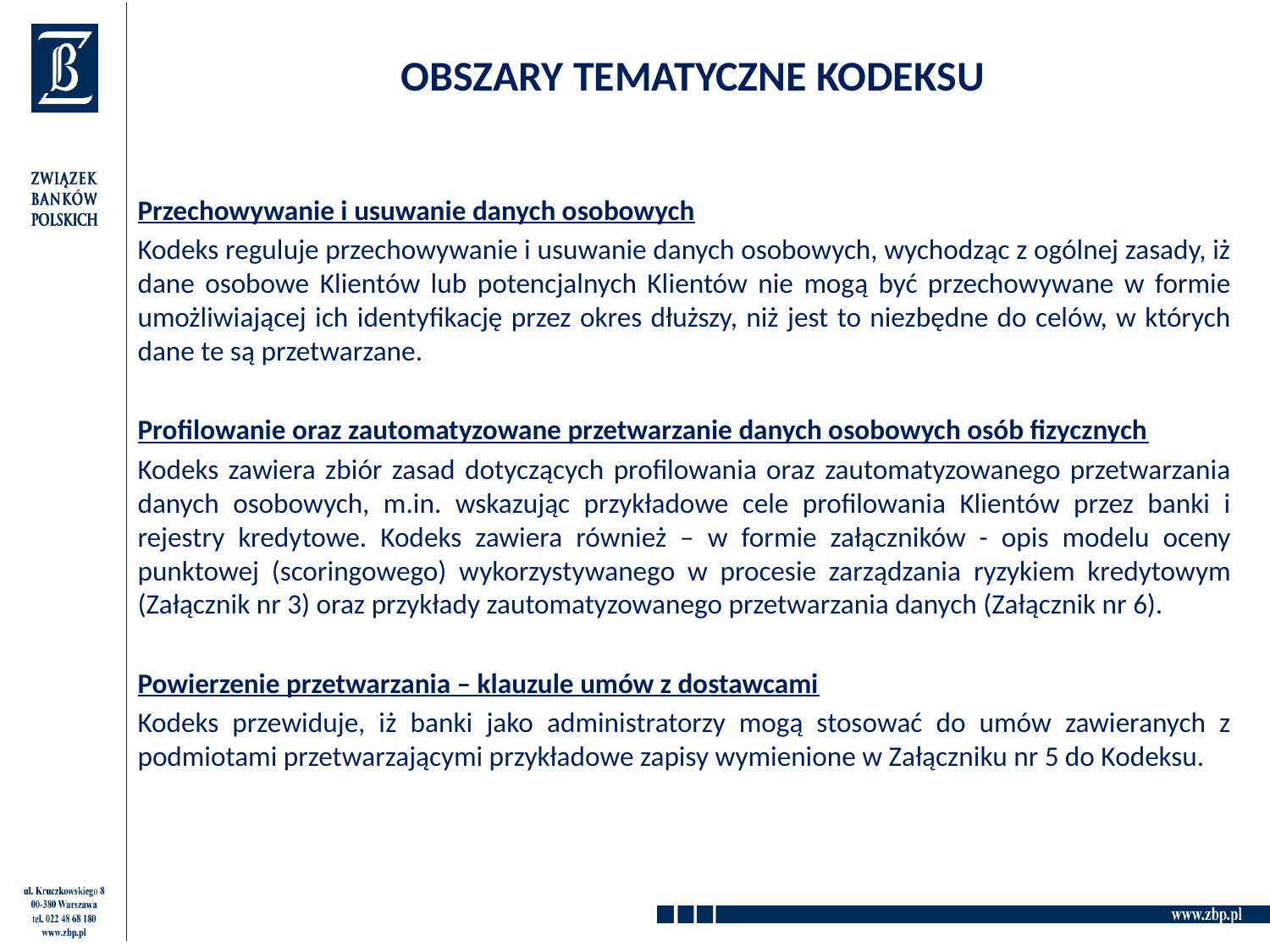

# OBSZARY TEMATYCZNE KODEKSU

Przechowywanie i usuwanie danych osobowych
Kodeks reguluje przechowywanie i usuwanie danych osobowych, wychodząc z ogólnej zasady, iż dane osobowe Klientów lub potencjalnych Klientów nie mogą być przechowywane w formie umożliwiającej ich identyfikację przez okres dłuższy, niż jest to niezbędne do celów, w których dane te są przetwarzane.

Profilowanie oraz zautomatyzowane przetwarzanie danych osobowych osób fizycznych
Kodeks zawiera zbiór zasad dotyczących profilowania oraz zautomatyzowanego przetwarzania danych osobowych, m.in. wskazując przykładowe cele profilowania Klientów przez banki i rejestry kredytowe. Kodeks zawiera również – w formie załączników - opis modelu oceny punktowej (scoringowego) wykorzystywanego w procesie zarządzania ryzykiem kredytowym (Załącznik nr 3) oraz przykłady zautomatyzowanego przetwarzania danych (Załącznik nr 6).

Powierzenie przetwarzania – klauzule umów z dostawcami
Kodeks przewiduje, iż banki jako administratorzy mogą stosować do umów zawieranych z podmiotami przetwarzającymi przykładowe zapisy wymienione w Załączniku nr 5 do Kodeksu.